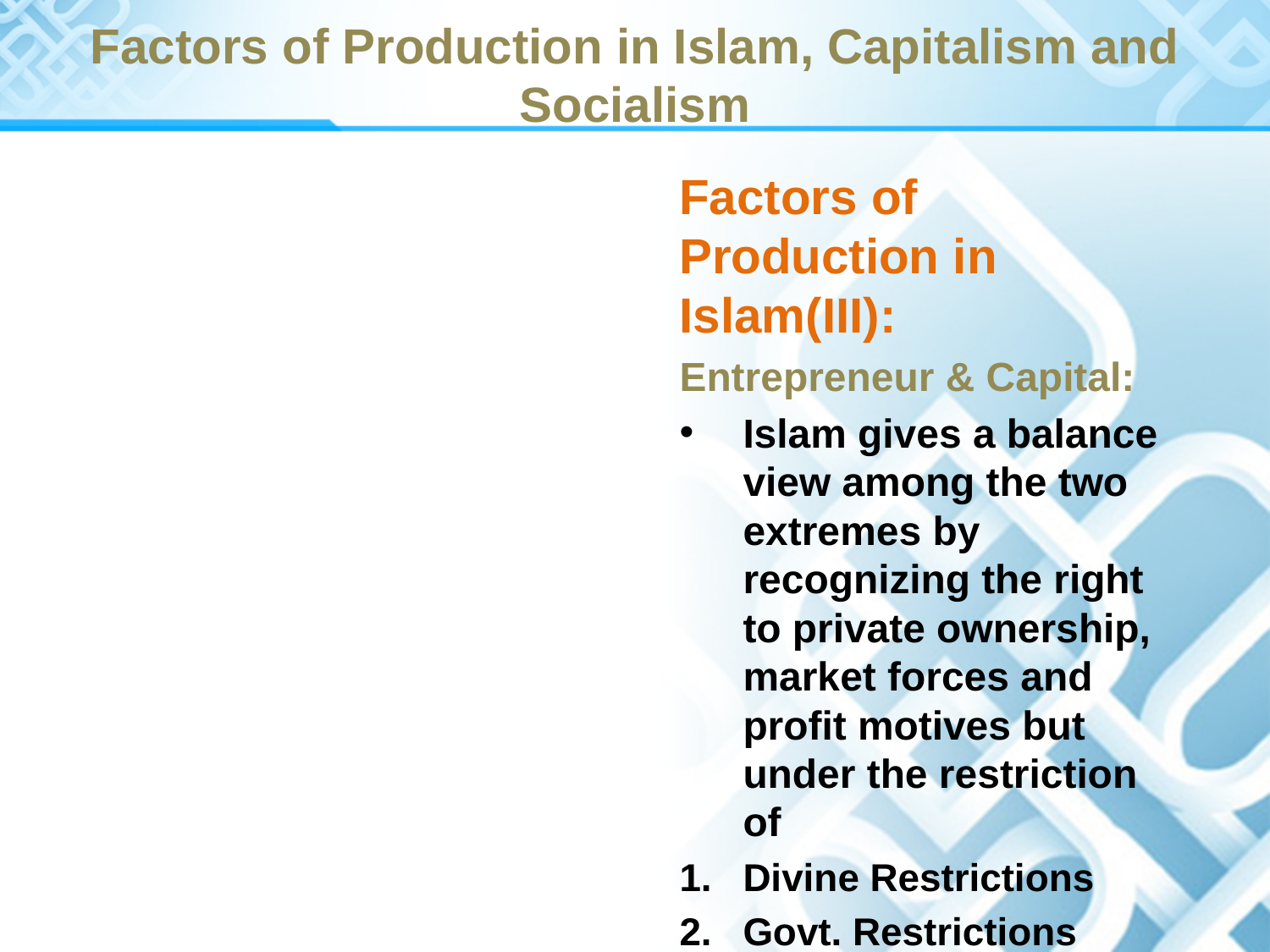

Factors of Production in Islam, Capitalism and Socialism
Factors of Production in Islam(III):
Entrepreneur & Capital:
Islam gives a balance view among the two extremes by recognizing the right to private ownership, market forces and profit motives but under the restriction of
Divine Restrictions
Govt. Restrictions
Moral Restrictions